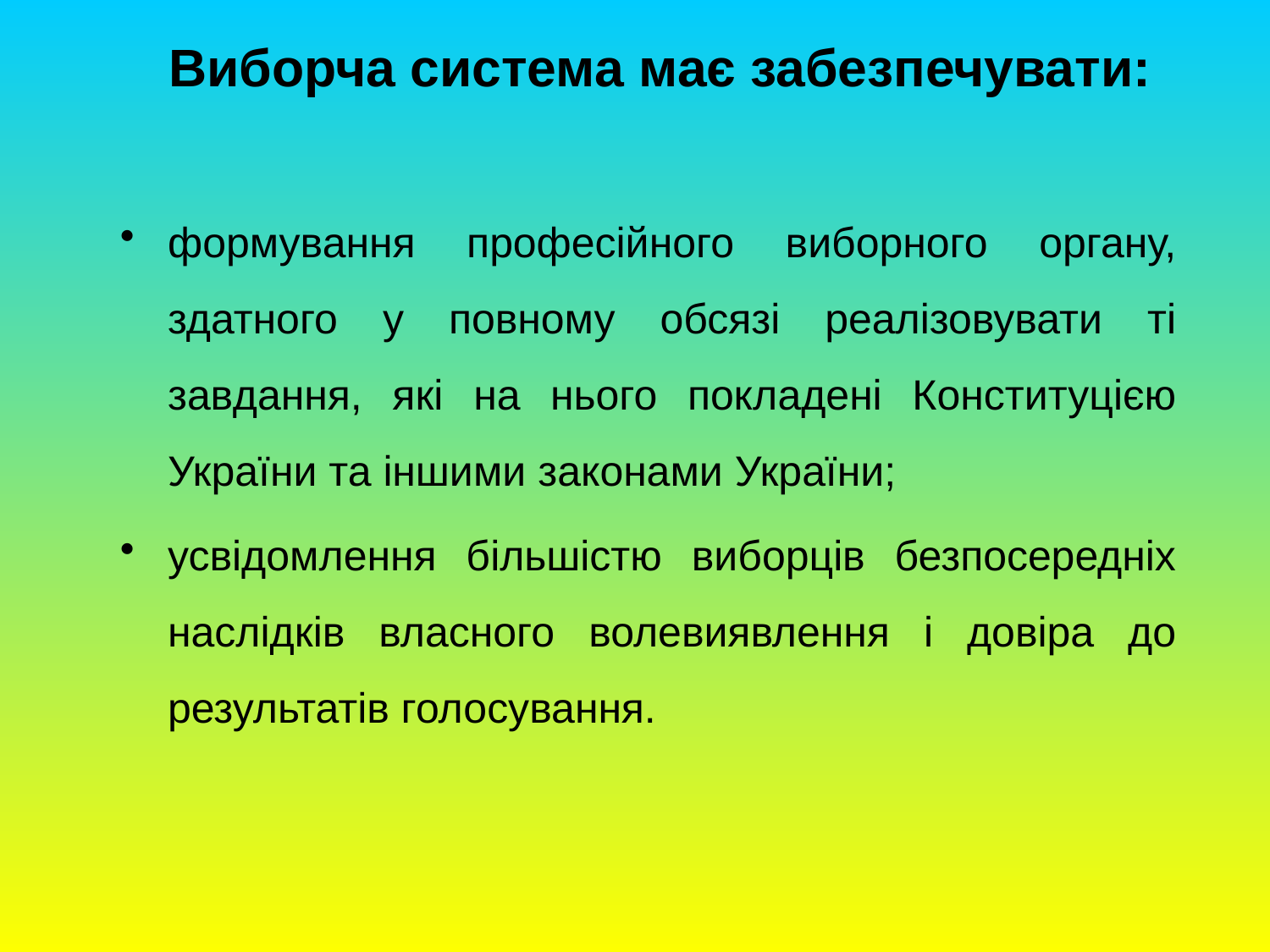

# Виборча система має забезпечувати:
формування професійного виборного органу, здатного у повному обсязі реалізовувати ті завдання, які на нього покладені Конституцією України та іншими законами України;
усвідомлення більшістю виборців безпосередніх наслідків власного волевиявлення і довіра до результатів голосування.